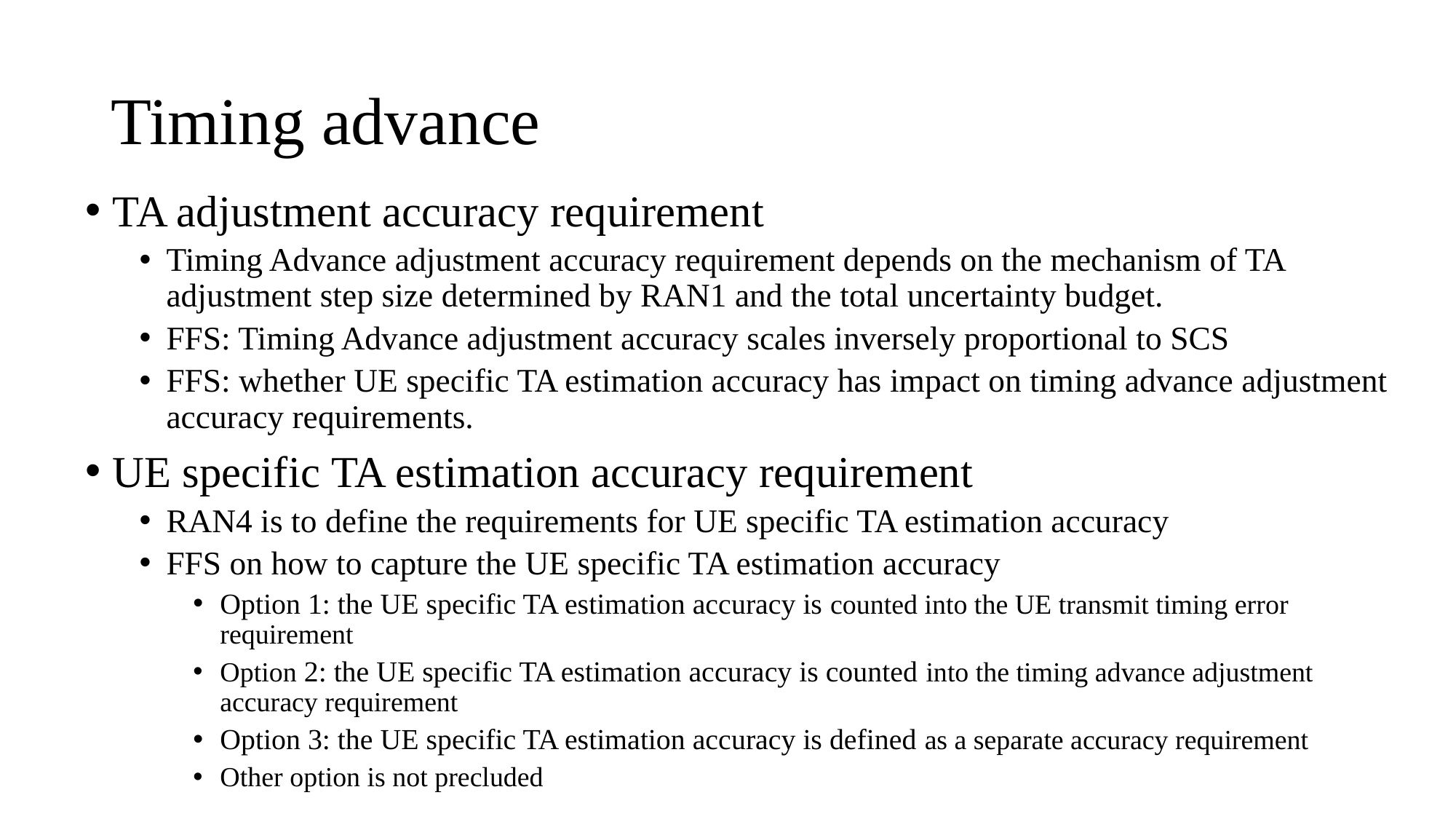

# Timing advance
TA adjustment accuracy requirement
Timing Advance adjustment accuracy requirement depends on the mechanism of TA adjustment step size determined by RAN1 and the total uncertainty budget.
FFS: Timing Advance adjustment accuracy scales inversely proportional to SCS
FFS: whether UE specific TA estimation accuracy has impact on timing advance adjustment accuracy requirements.
UE specific TA estimation accuracy requirement
RAN4 is to define the requirements for UE specific TA estimation accuracy
FFS on how to capture the UE specific TA estimation accuracy
Option 1: the UE specific TA estimation accuracy is counted into the UE transmit timing error requirement
Option 2: the UE specific TA estimation accuracy is counted into the timing advance adjustment accuracy requirement
Option 3: the UE specific TA estimation accuracy is defined as a separate accuracy requirement
Other option is not precluded